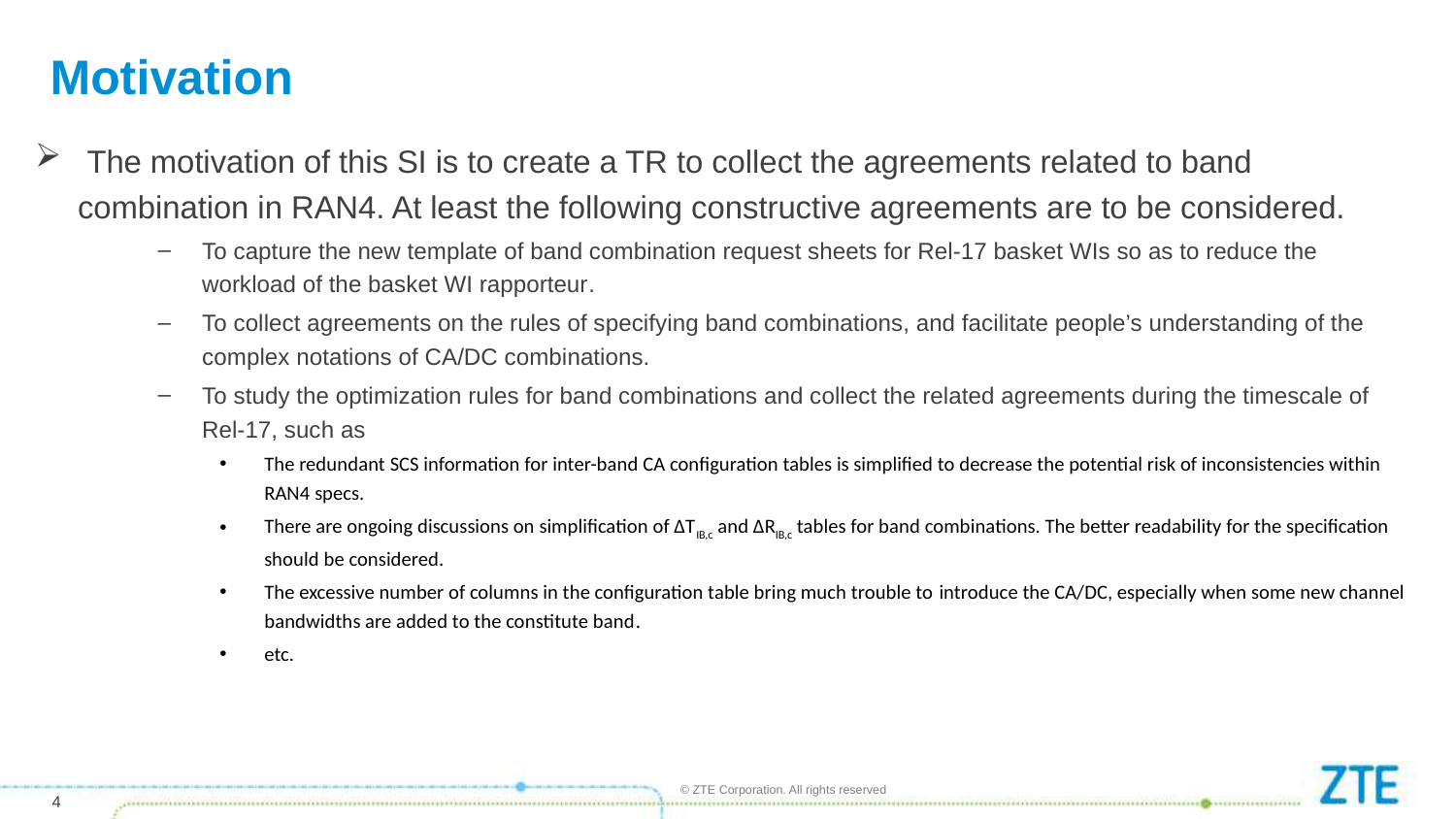

# Motivation
 The motivation of this SI is to create a TR to collect the agreements related to band combination in RAN4. At least the following constructive agreements are to be considered.
To capture the new template of band combination request sheets for Rel-17 basket WIs so as to reduce the workload of the basket WI rapporteur.
To collect agreements on the rules of specifying band combinations, and facilitate people’s understanding of the complex notations of CA/DC combinations.
To study the optimization rules for band combinations and collect the related agreements during the timescale of Rel-17, such as
The redundant SCS information for inter-band CA configuration tables is simplified to decrease the potential risk of inconsistencies within RAN4 specs.
There are ongoing discussions on simplification of ΔTIB,c and ΔRIB,c tables for band combinations. The better readability for the specification should be considered.
The excessive number of columns in the configuration table bring much trouble to introduce the CA/DC, especially when some new channel bandwidths are added to the constitute band.
etc.